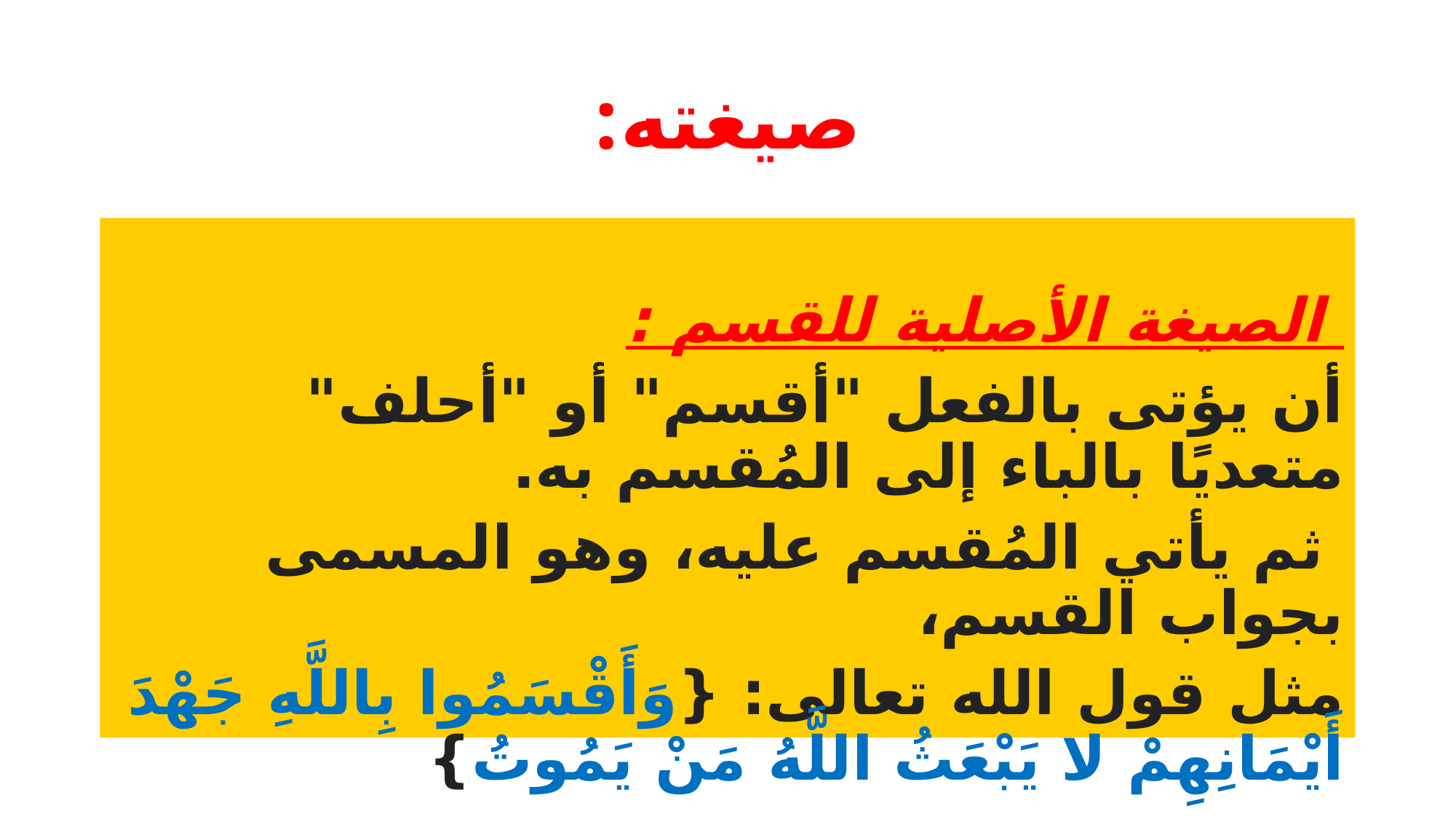

# صيغته:

 الصيغة الأصلية للقسم :
أن يؤتى بالفعل "أقسم" أو "أحلف" متعديًا بالباء إلى المُقسم به.
 ثم يأتي المُقسم عليه، وهو المسمى بجواب القسم،
مثل قول الله تعالى: {وَأَقْسَمُوا بِاللَّهِ جَهْدَ أَيْمَانِهِمْ لا يَبْعَثُ اللَّهُ مَنْ يَمُوتُ}